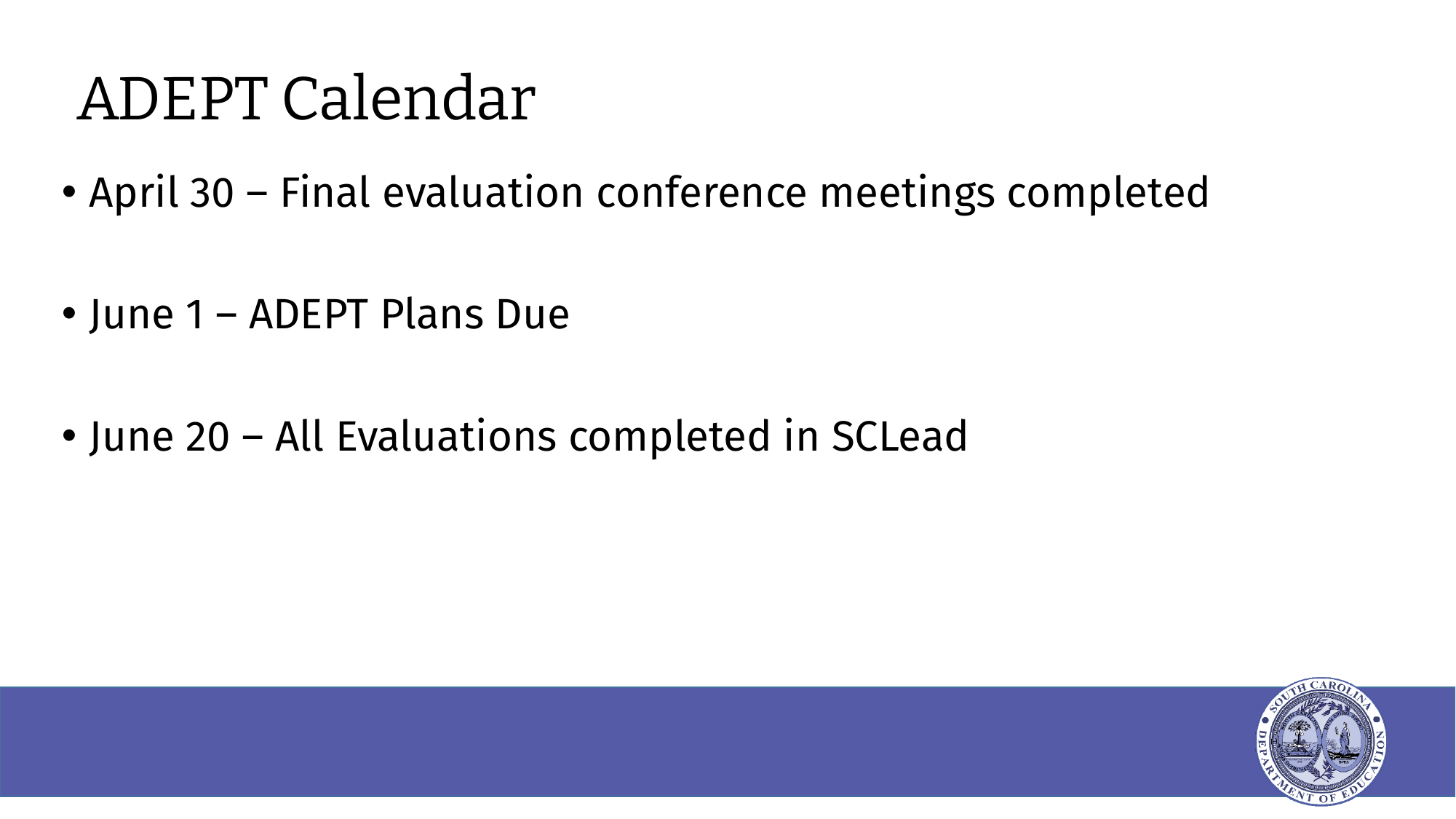

# ADEPT Calendar
April 30 – Final evaluation conference meetings completed

June 1 – ADEPT Plans Due

June 20 – All Evaluations completed in SCLead